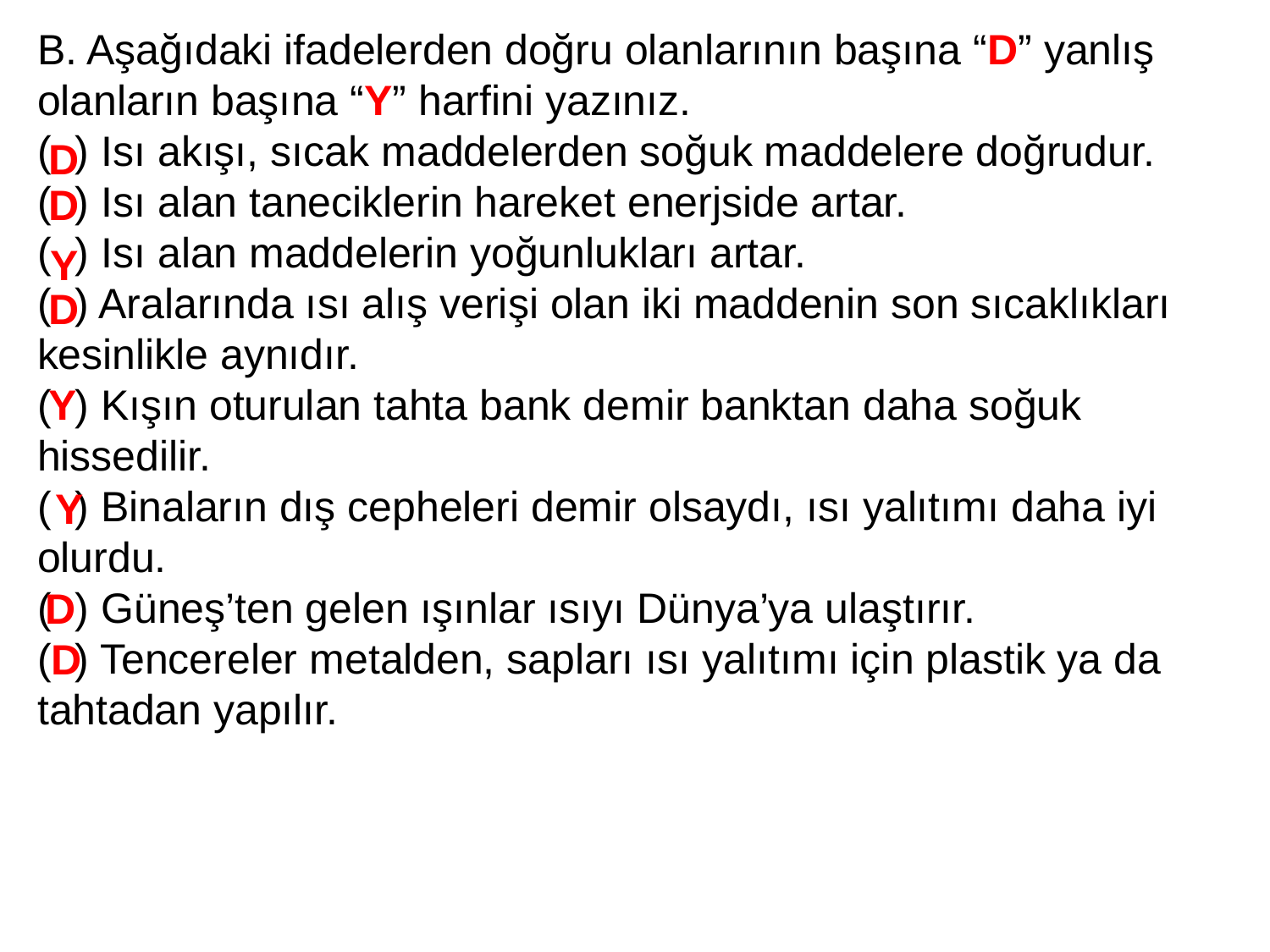

B. Aşağıdaki ifadelerden doğru olanlarının başına “D” yanlış olanların başına “Y” harfini yazınız.
(  ) Isı akışı, sıcak maddelerden soğuk maddelere doğrudur.
(  ) Isı alan taneciklerin hareket enerjside artar.
(  ) Isı alan maddelerin yoğunlukları artar.
(  ) Aralarında ısı alış verişi olan iki maddenin son sıcaklıkları kesinlikle aynıdır.
(  ) Kışın oturulan tahta bank demir banktan daha soğuk hissedilir.
(  ) Binaların dış cepheleri demir olsaydı, ısı yalıtımı daha iyi olurdu.
(  ) Güneş’ten gelen ışınlar ısıyı Dünya’ya ulaştırır.
(  ) Tencereler metalden, sapları ısı yalıtımı için plastik ya da tahtadan yapılır.
D
D
Y
D
Y
Y
D
D